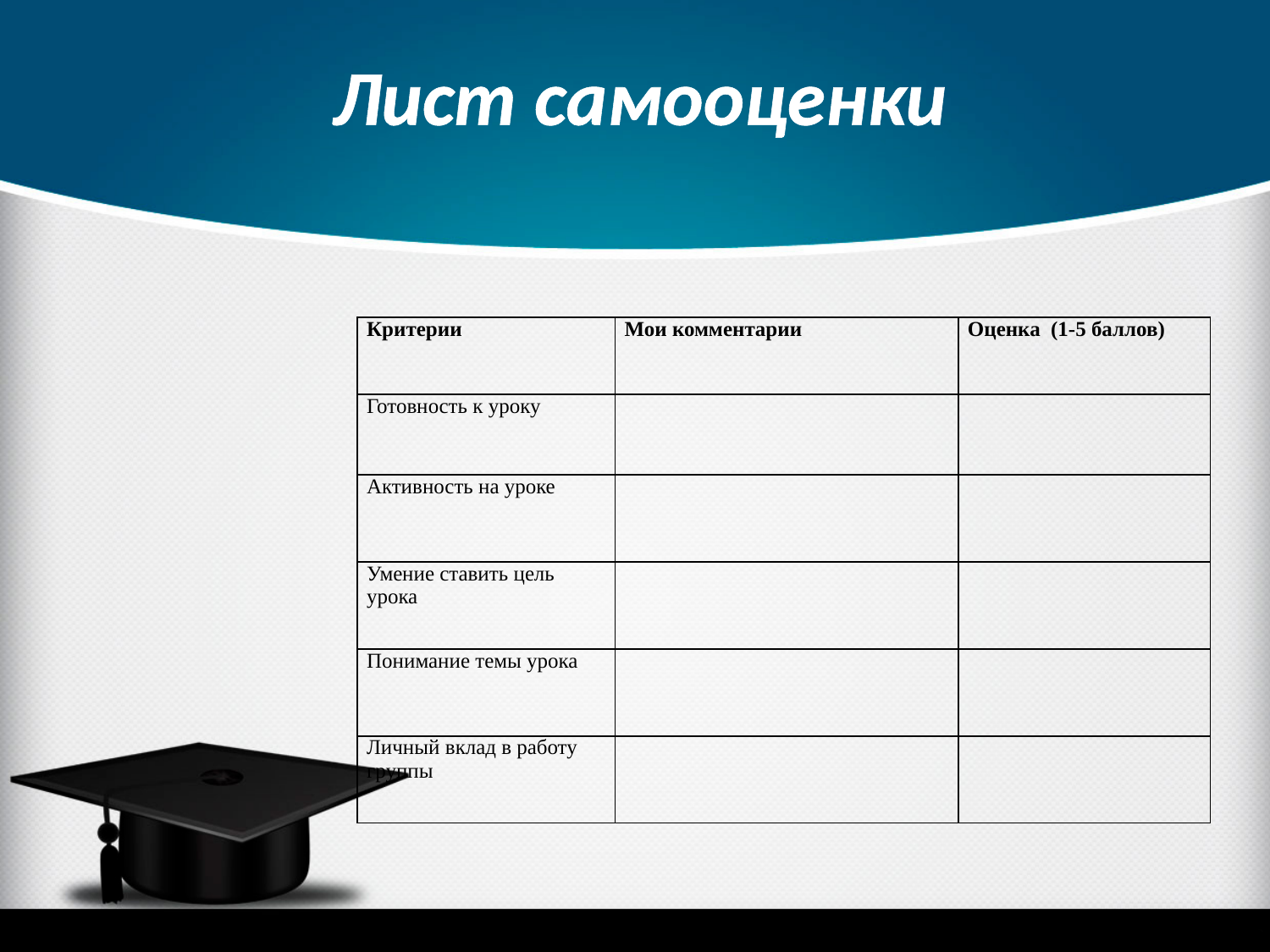

Лист самооценки
| Критерии | Мои комментарии | Оценка (1-5 баллов) |
| --- | --- | --- |
| Готовность к уроку |  |  |
| Активность на уроке |  |  |
| Умение ставить цель урока |  |  |
| Понимание темы урока |  |  |
| Личный вклад в работу группы |  |  |